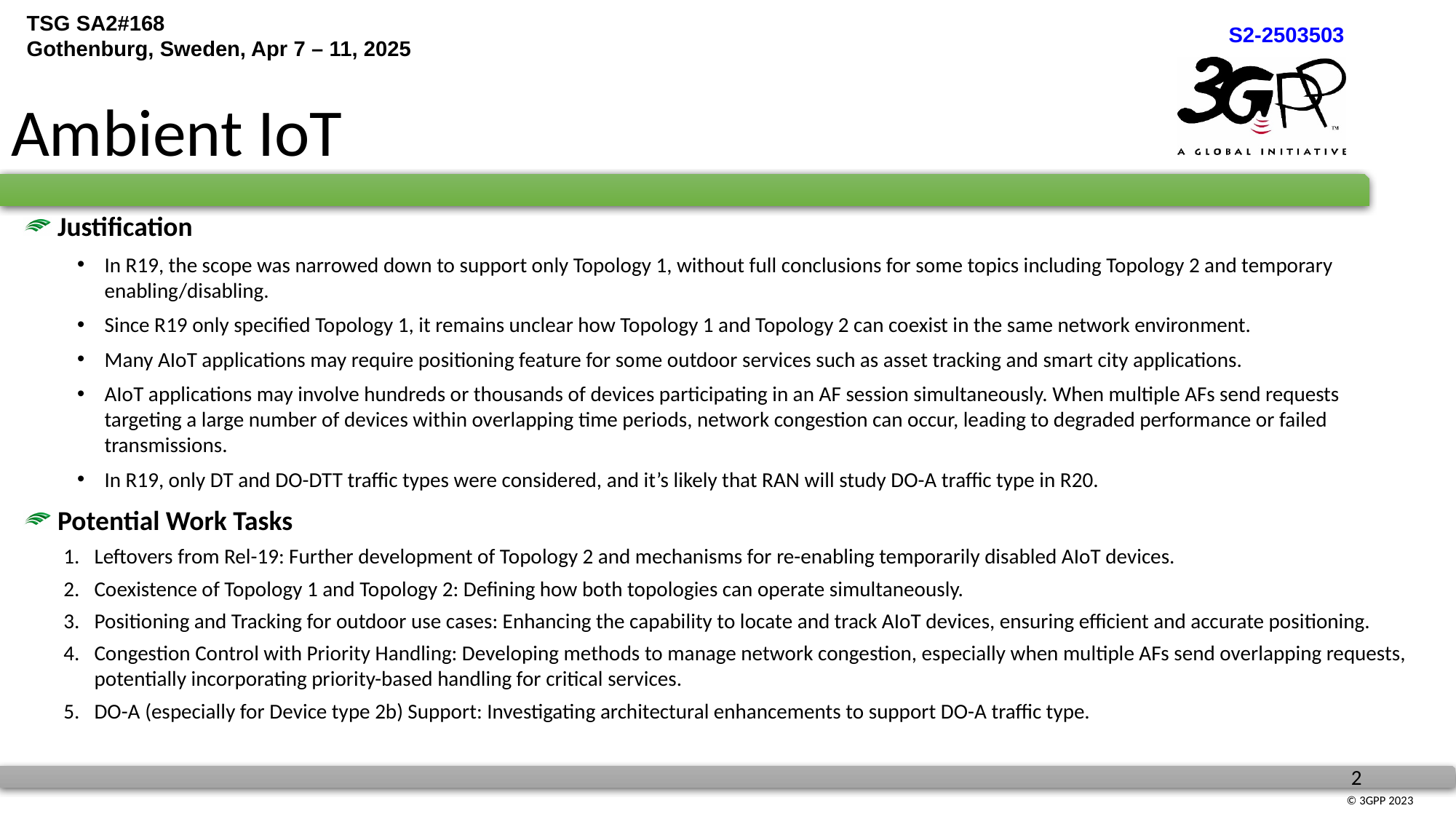

# Ambient IoT
 Justification
In R19, the scope was narrowed down to support only Topology 1, without full conclusions for some topics including Topology 2 and temporary enabling/disabling.
Since R19 only specified Topology 1, it remains unclear how Topology 1 and Topology 2 can coexist in the same network environment.
Many AIoT applications may require positioning feature for some outdoor services such as asset tracking and smart city applications.
AIoT applications may involve hundreds or thousands of devices participating in an AF session simultaneously. When multiple AFs send requests targeting a large number of devices within overlapping time periods, network congestion can occur, leading to degraded performance or failed transmissions.
In R19, only DT and DO-DTT traffic types were considered, and it’s likely that RAN will study DO-A traffic type in R20.
 Potential Work Tasks
Leftovers from Rel-19: Further development of Topology 2 and mechanisms for re-enabling temporarily disabled AIoT devices.
Coexistence of Topology 1 and Topology 2: Defining how both topologies can operate simultaneously.
Positioning and Tracking for outdoor use cases: Enhancing the capability to locate and track AIoT devices, ensuring efficient and accurate positioning.
Congestion Control with Priority Handling: Developing methods to manage network congestion, especially when multiple AFs send overlapping requests, potentially incorporating priority-based handling for critical services.
DO-A (especially for Device type 2b) Support: Investigating architectural enhancements to support DO-A traffic type.